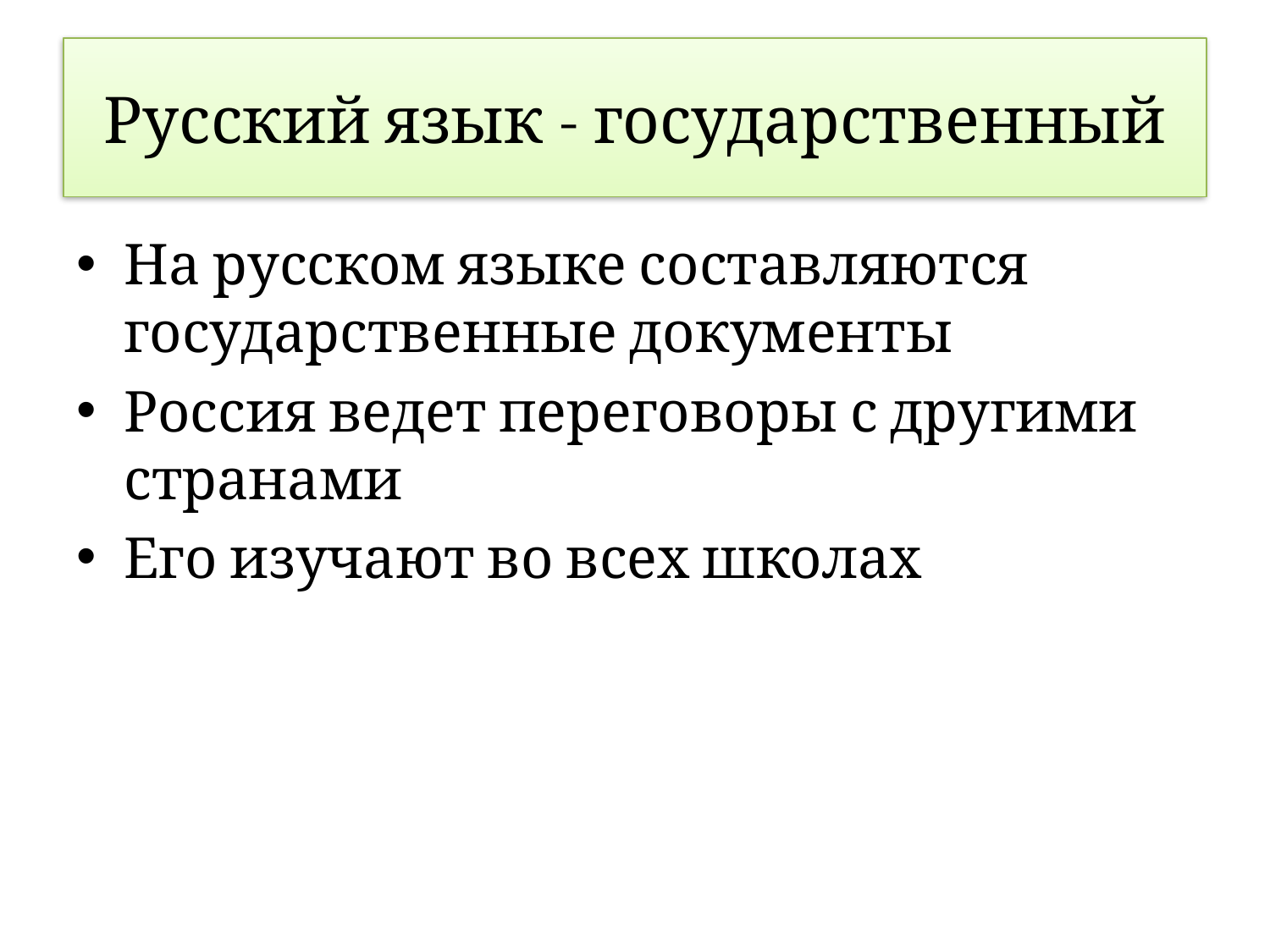

# Русский язык - государственный
На русском языке составляются государственные документы
Россия ведет переговоры с другими странами
Его изучают во всех школах